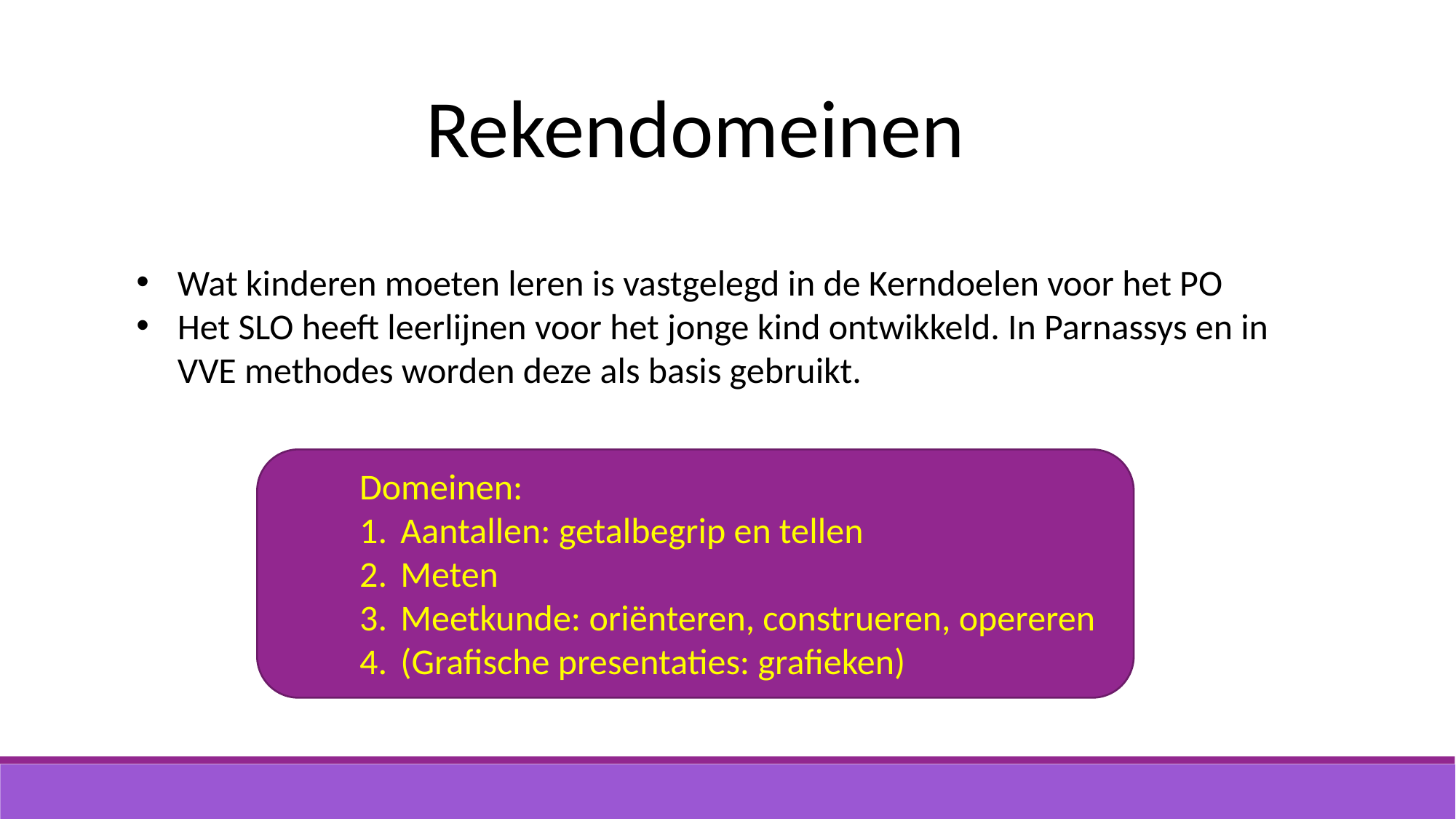

Rekendomeinen
Wat kinderen moeten leren is vastgelegd in de Kerndoelen voor het PO
Het SLO heeft leerlijnen voor het jonge kind ontwikkeld. In Parnassys en in
     VVE methodes worden deze als basis gebruikt.

Domeinen:
Aantallen: getalbegrip en tellen
Meten
Meetkunde: oriënteren, construeren, opereren
(Grafische presentaties: grafieken)